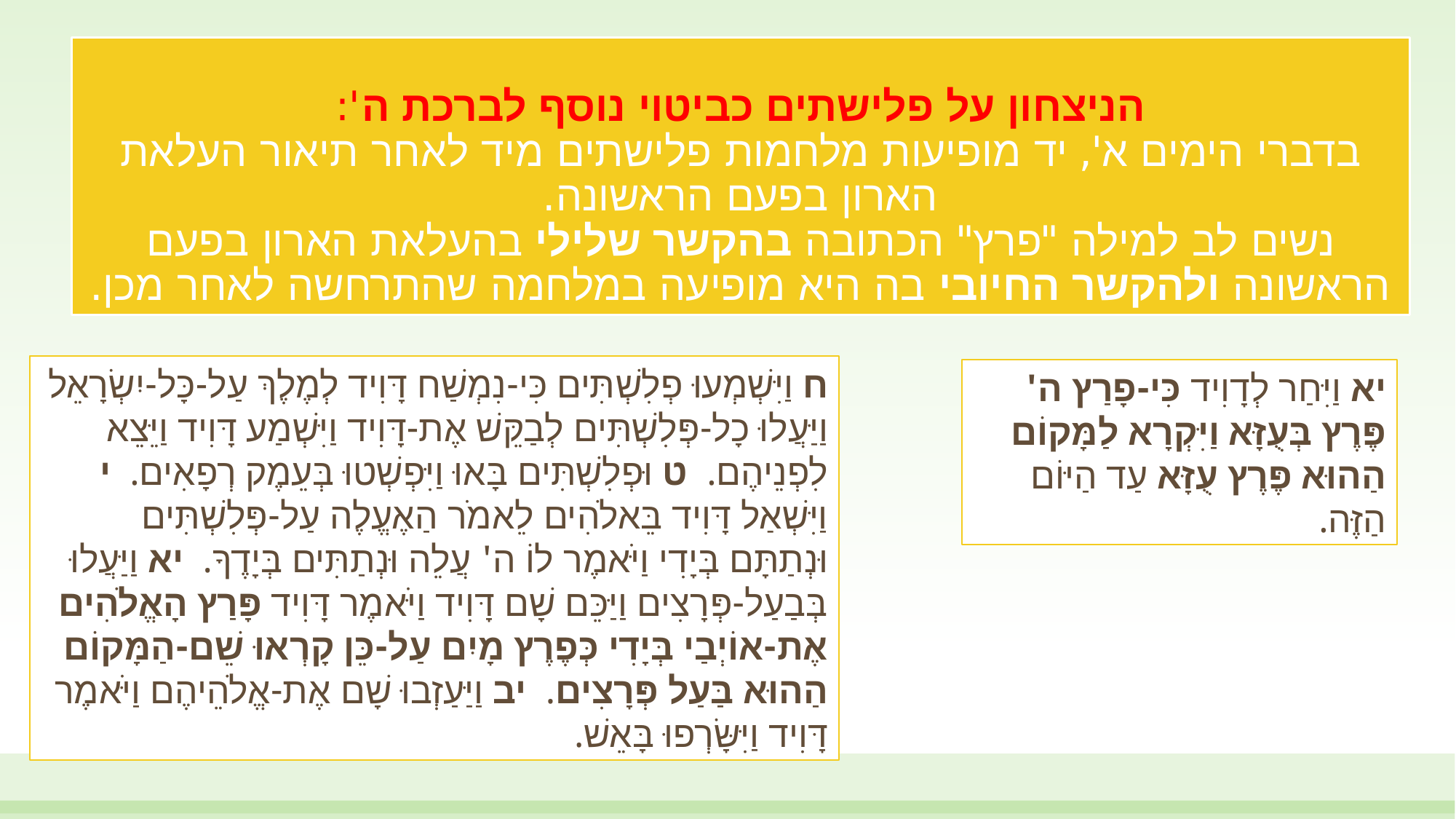

# הניצחון על פלישתים כביטוי נוסף לברכת ה': בדברי הימים א', יד מופיעות מלחמות פלישתים מיד לאחר תיאור העלאת הארון בפעם הראשונה. נשים לב למילה "פרץ" הכתובה בהקשר שלילי בהעלאת הארון בפעם הראשונה ולהקשר החיובי בה היא מופיעה במלחמה שהתרחשה לאחר מכן.
ח וַיִּשְׁמְעוּ פְלִשְׁתִּים כִּי-נִמְשַׁח דָּוִיד לְמֶלֶךְ עַל-כָּל-יִשְׂרָאֵל וַיַּעֲלוּ כָל-פְּלִשְׁתִּים לְבַקֵּשׁ אֶת-דָּוִיד וַיִּשְׁמַע דָּוִיד וַיֵּצֵא לִפְנֵיהֶם.  ט וּפְלִשְׁתִּים בָּאוּ וַיִּפְשְׁטוּ בְּעֵמֶק רְפָאִים.  י וַיִּשְׁאַל דָּוִיד בֵּאלֹהִים לֵאמֹר הַאֶעֱלֶה עַל-פְּלִשְׁתִּים וּנְתַתָּם בְּיָדִי וַיֹּאמֶר לוֹ ה' עֲלֵה וּנְתַתִּים בְּיָדֶךָ.  יא וַיַּעֲלוּ בְּבַעַל-פְּרָצִים וַיַּכֵּם שָׁם דָּוִיד וַיֹּאמֶר דָּוִיד פָּרַץ הָאֱלֹהִים אֶת-אוֹיְבַי בְּיָדִי כְּפֶרֶץ מָיִם עַל-כֵּן קָרְאוּ שֵׁם-הַמָּקוֹם הַהוּא בַּעַל פְּרָצִים.  יב וַיַּעַזְבוּ שָׁם אֶת-אֱלֹהֵיהֶם וַיֹּאמֶר דָּוִיד וַיִּשָּׂרְפוּ בָּאֵשׁ.
יא וַיִּחַר לְדָוִיד כִּי-פָרַץ ה' פֶּרֶץ בְּעֻזָּא וַיִּקְרָא לַמָּקוֹם הַהוּא פֶּרֶץ עֻזָּא עַד הַיּוֹם הַזֶּה.